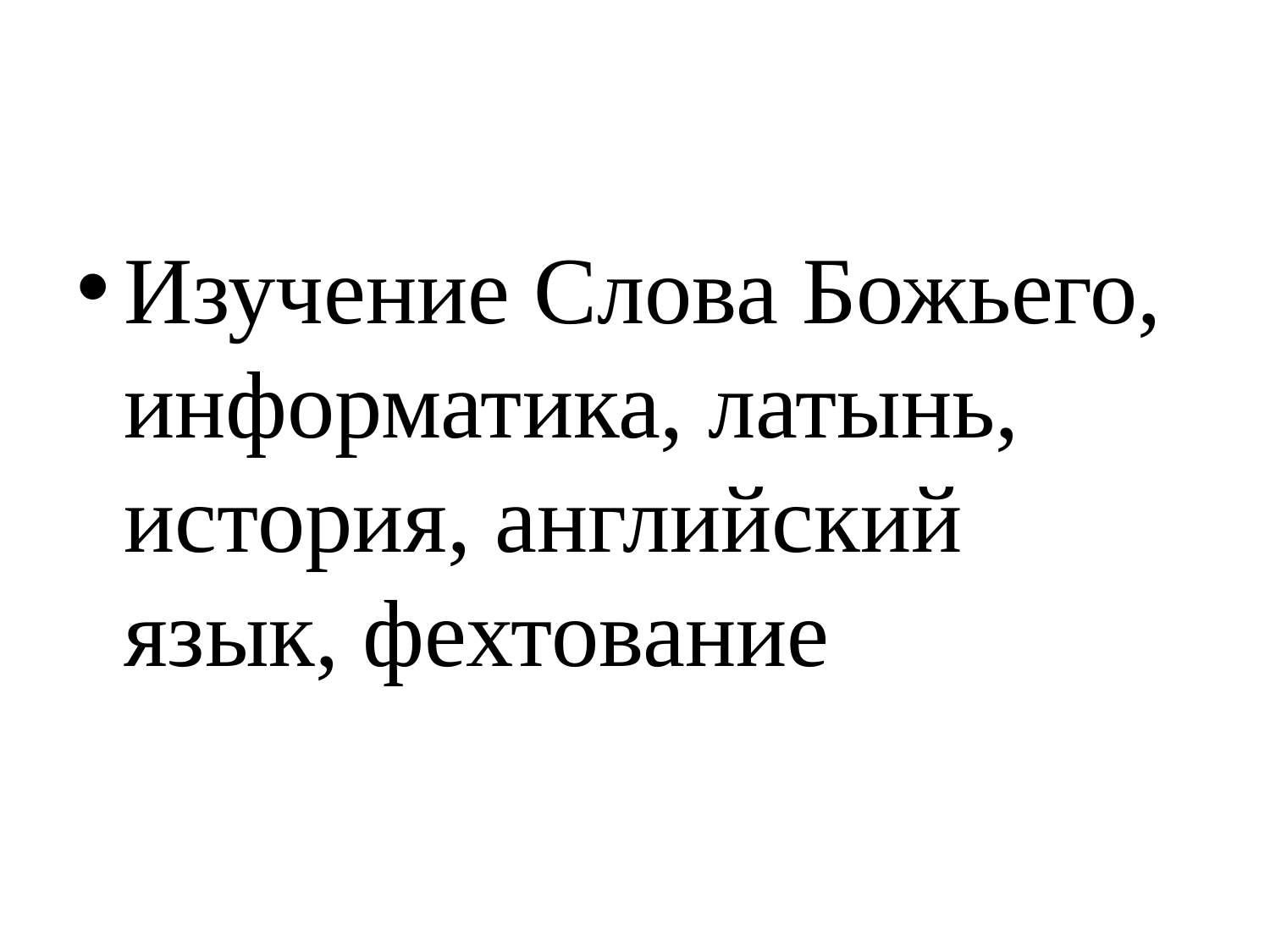

#
Изучение Слова Божьего, информатика, латынь, история, английский язык, фехтование